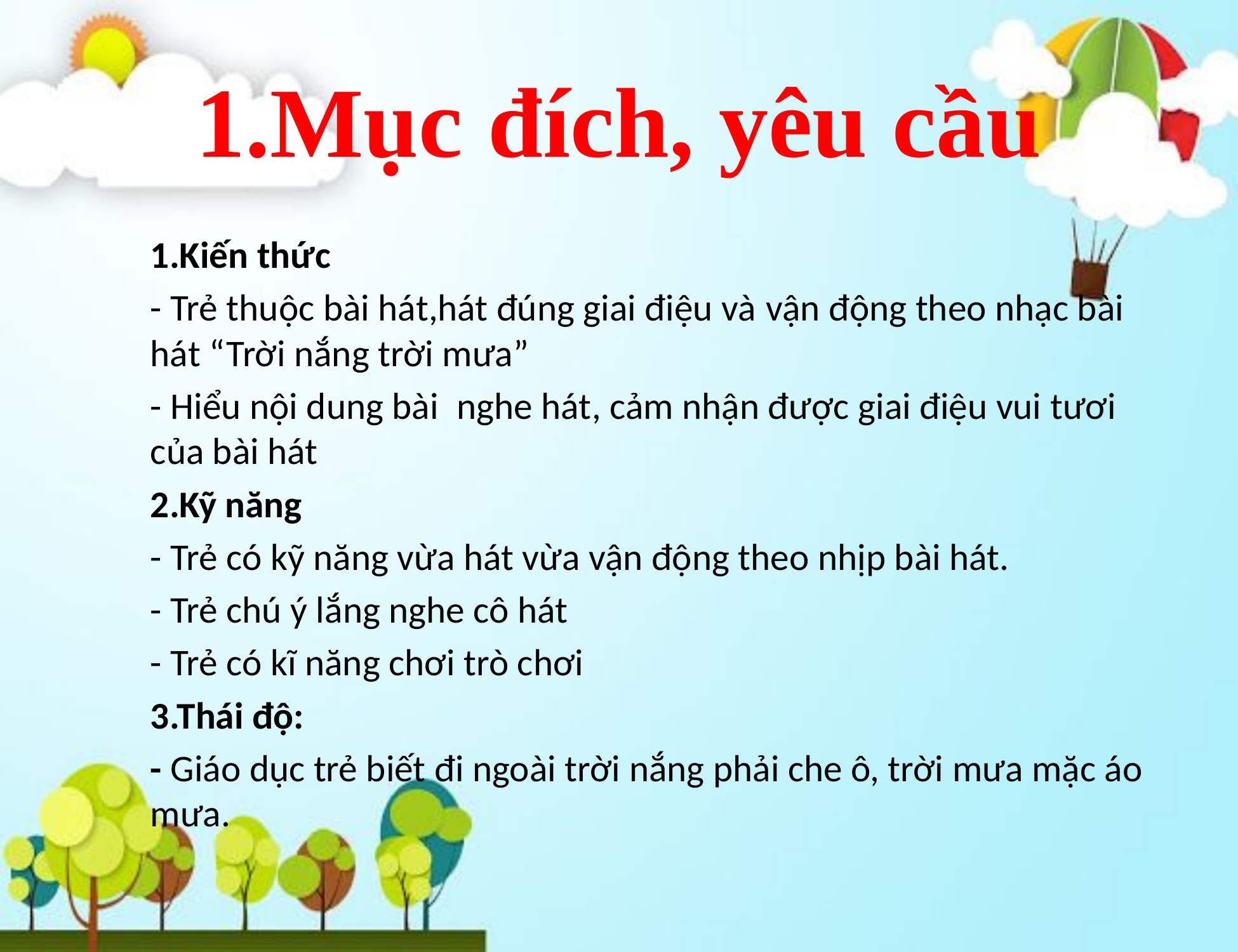

# 1.Mục đích, yêu cầu
1.Kiến thức
- Trẻ thuộc bài hát,hát đúng giai điệu và vận động theo nhạc bài hát “Trời nắng trời mưa”
- Hiểu nội dung bài  nghe hát, cảm nhận được giai điệu vui tươi của bài hát
2.Kỹ năng
- Trẻ có kỹ năng vừa hát vừa vận động theo nhịp bài hát.
- Trẻ chú ý lắng nghe cô hát
- Trẻ có kĩ năng chơi trò chơi
3.Thái độ:
- Giáo dục trẻ biết đi ngoài trời nắng phải che ô, trời mưa mặc áo mưa.